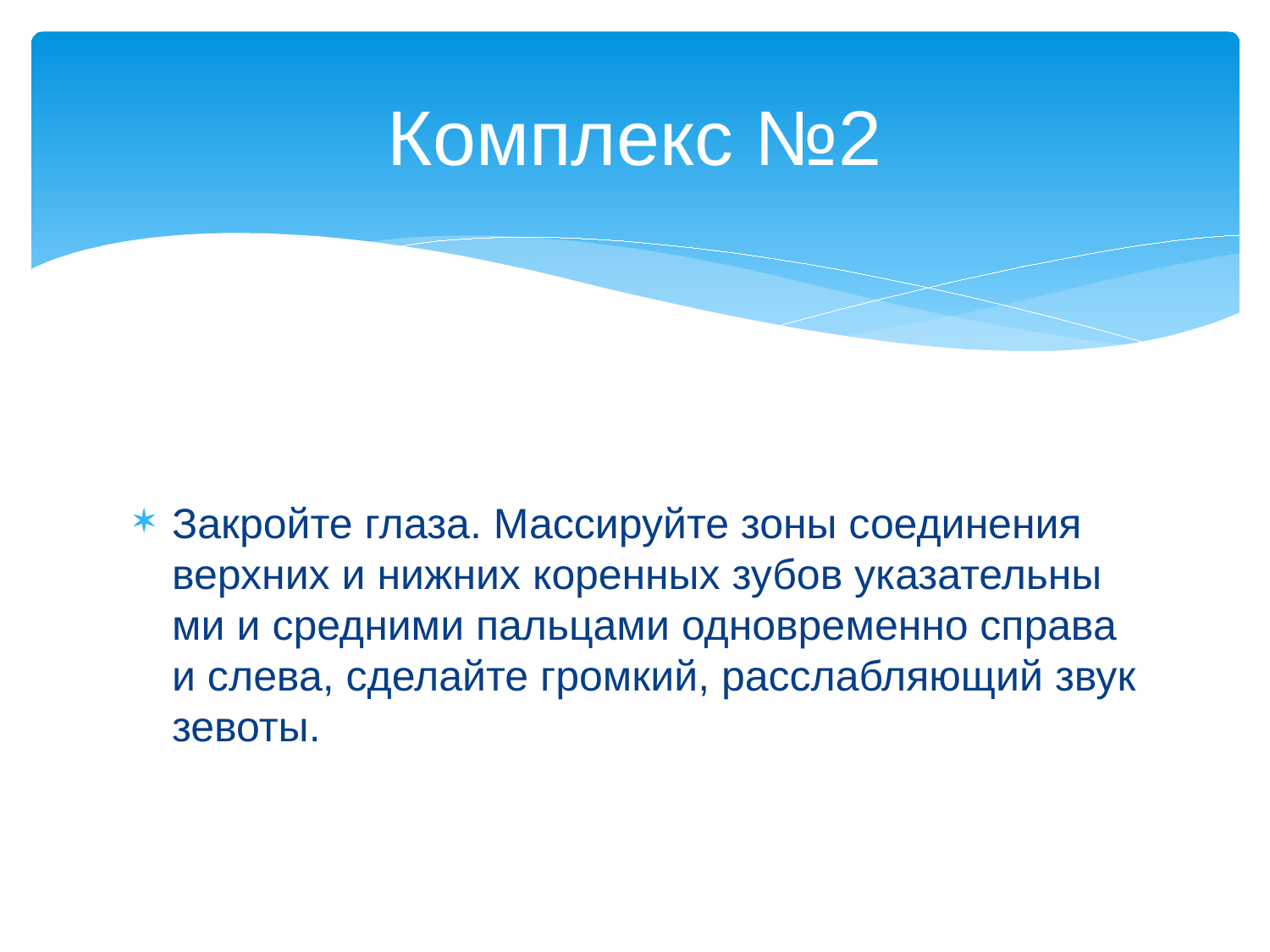

# Комплекс №2

Закройте глаза. Массируйте зоны соединения верхних и ниж­них коренных зубов указательны­ми и средними пальцами одновре­менно справа и слева, сделайте громкий, расслабляющий звук зе­воты.